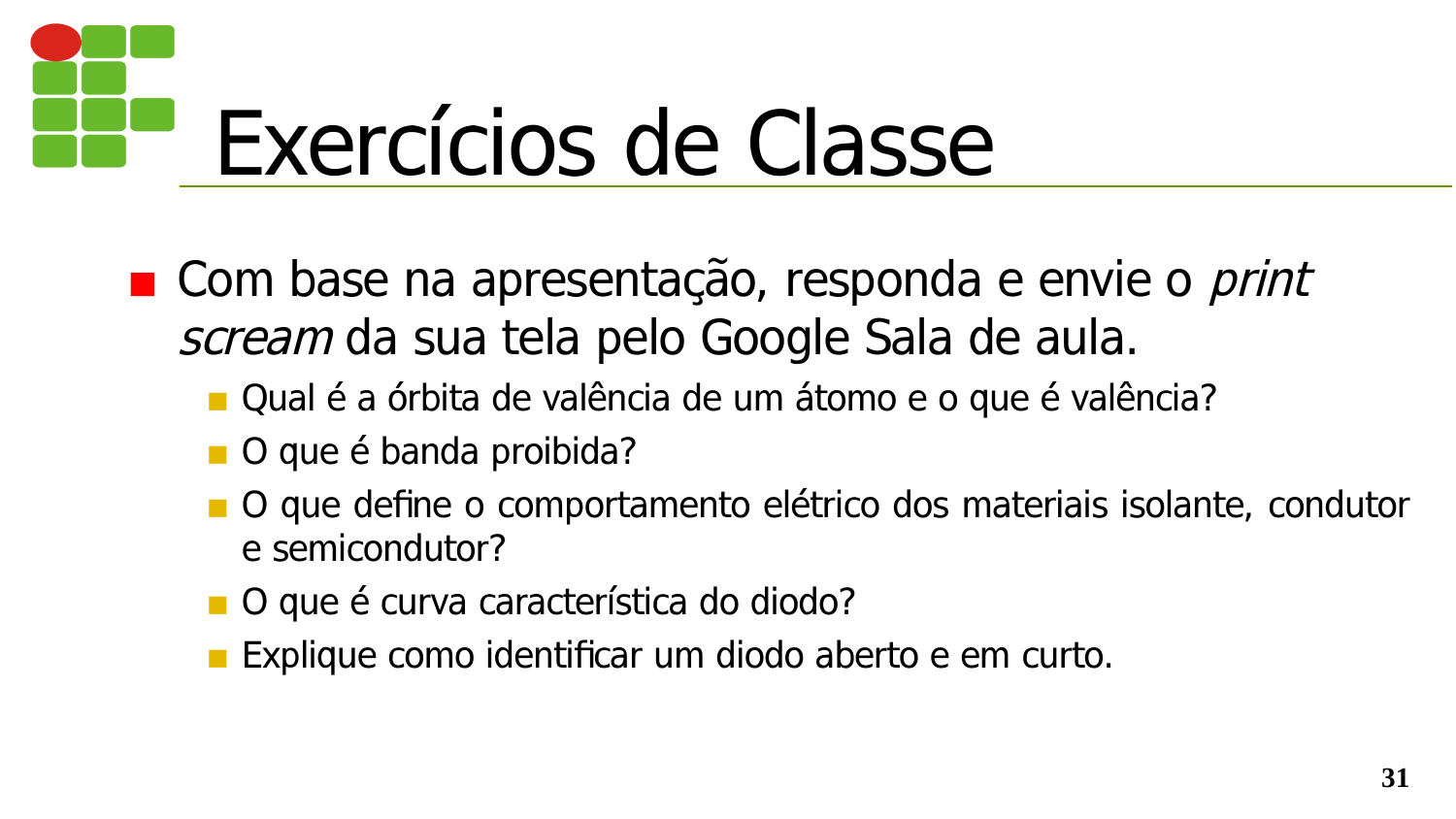

# Exercícios de Classe
Com base na apresentação, responda e envie o print scream da sua tela pelo Google Sala de aula.
Qual é a órbita de valência de um átomo e o que é valência?
O que é banda proibida?
O que define o comportamento elétrico dos materiais isolante, condutor e semicondutor?
O que é curva característica do diodo?
Explique como identificar um diodo aberto e em curto.
31